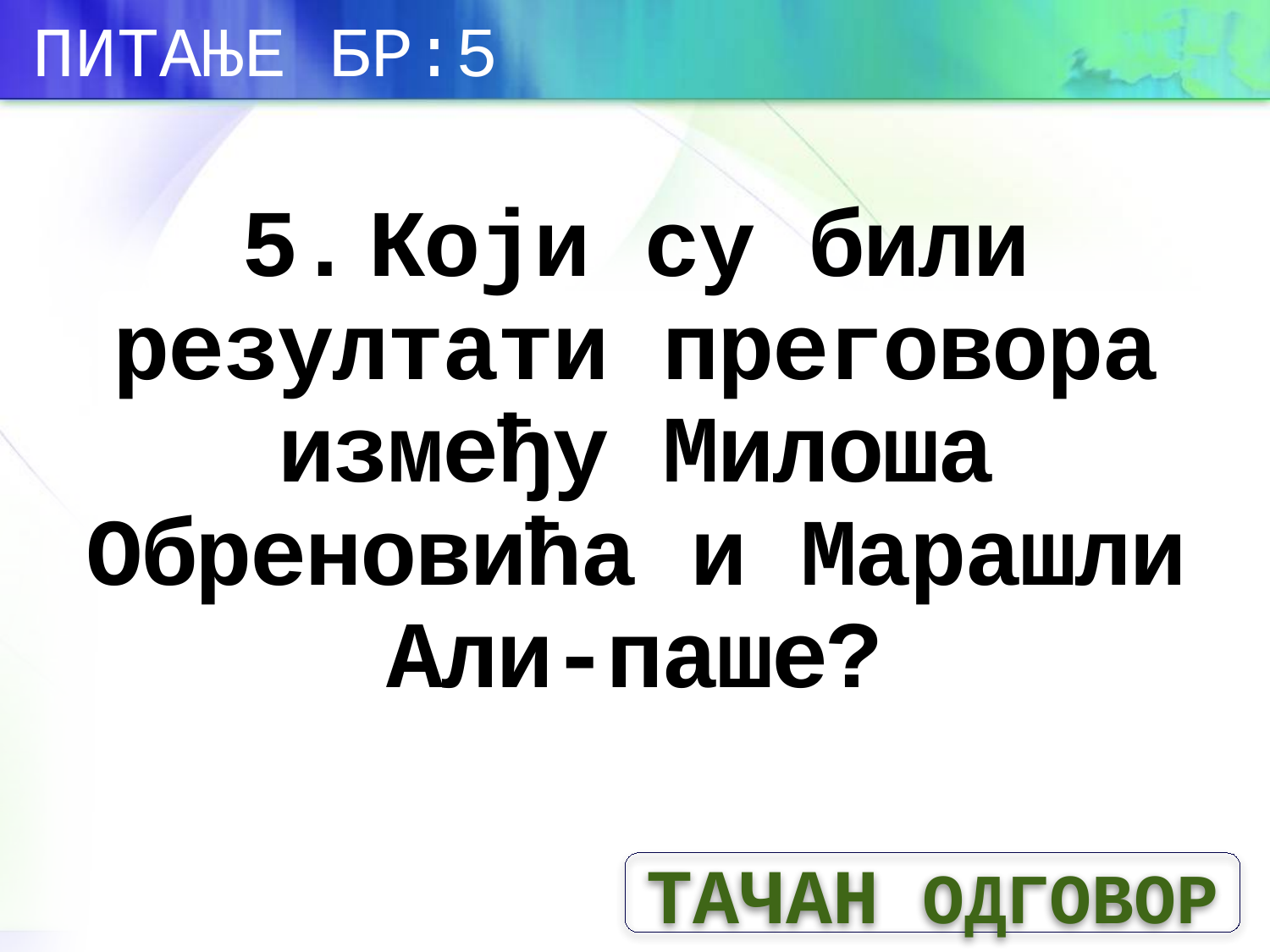

ПИТАЊЕ БР:5
# 5.	Који су били резултати преговора између Милоша Обреновића и Марашли Али-паше?
ТАЧАН ОДГОВОР